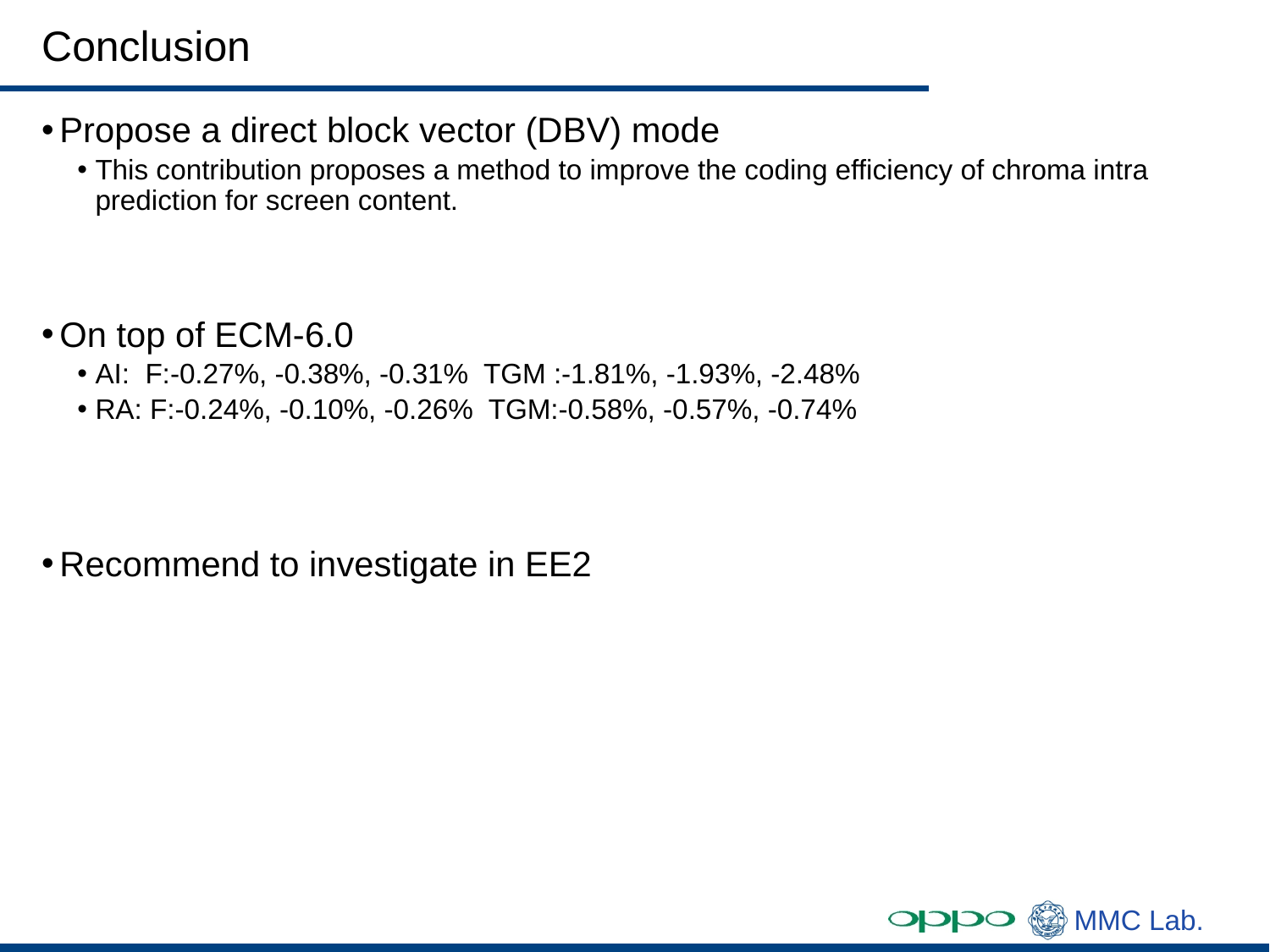

# Conclusion
Propose a direct block vector (DBV) mode
This contribution proposes a method to improve the coding efficiency of chroma intra prediction for screen content.

On top of ECM-6.0
AI:  F:-0.27%, -0.38%, -0.31%  TGM :-1.81%, -1.93%, -2.48%
RA: F:-0.24%, -0.10%, -0.26%  TGM:-0.58%, -0.57%, -0.74%

Recommend to investigate in EE2